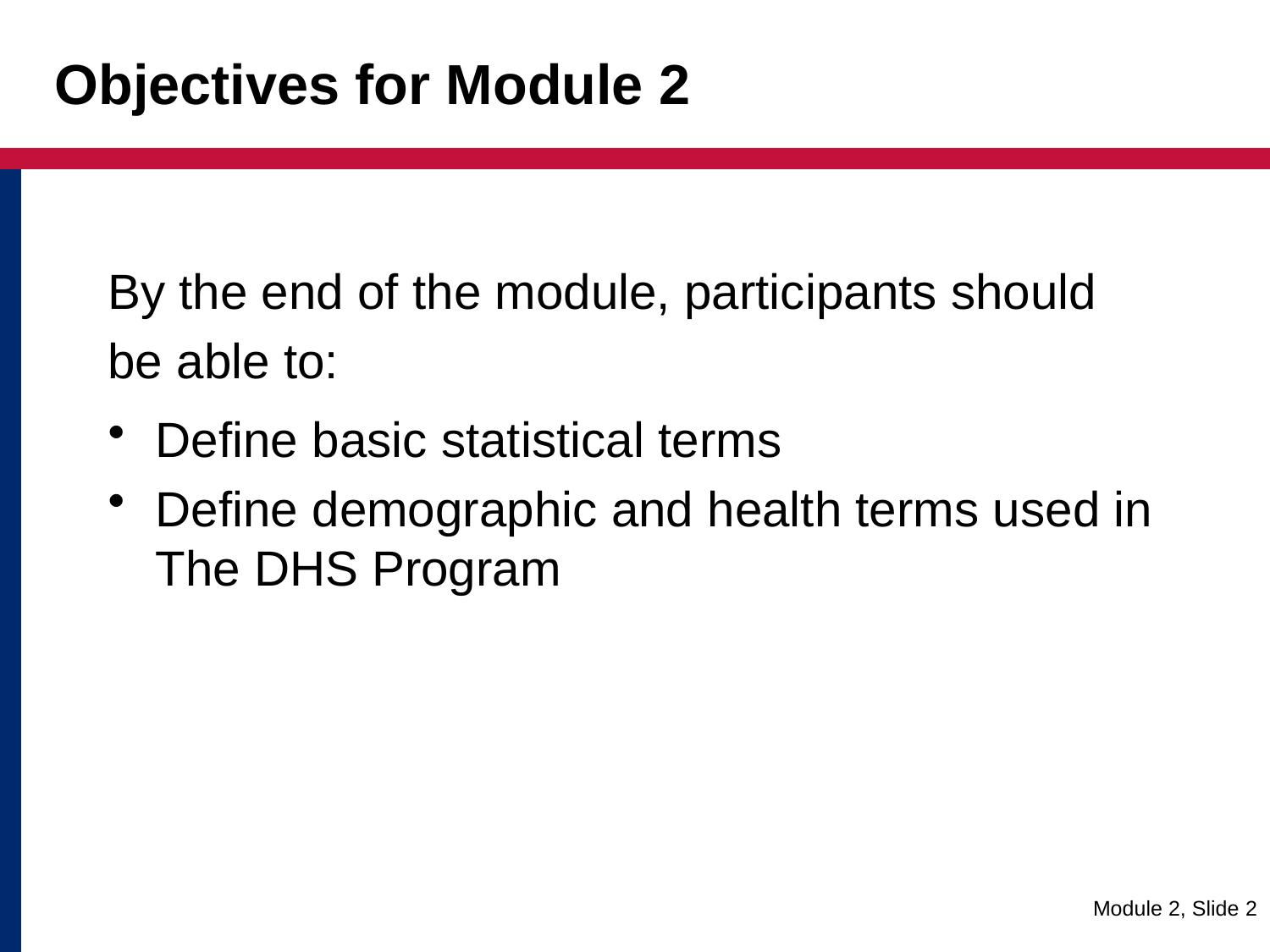

# Objectives for Module 2
By the end of the module, participants should
be able to:
Define basic statistical terms
Define demographic and health terms used in The DHS Program
Module 2, Slide 2